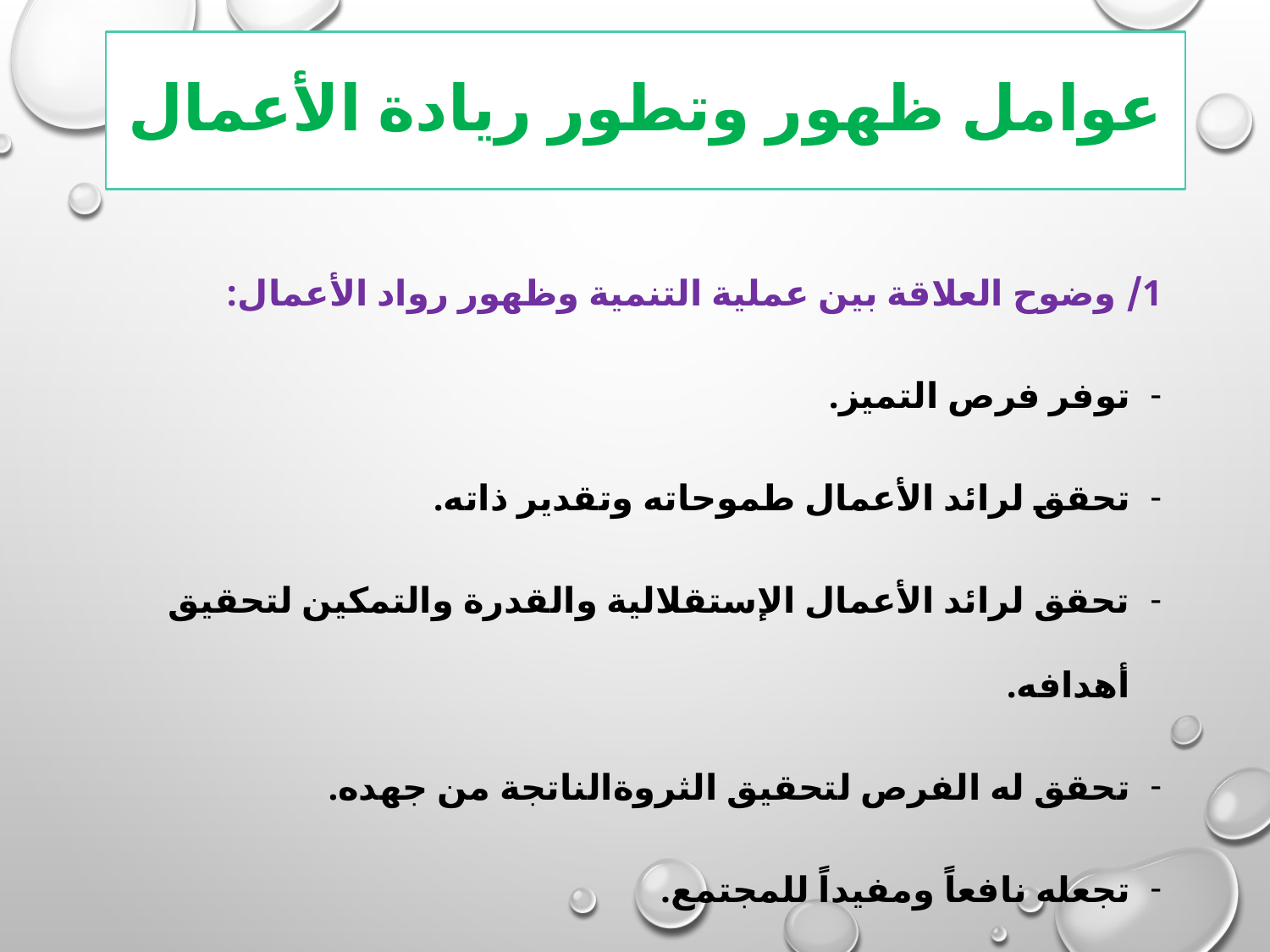

# عوامل ظهور وتطور ريادة الأعمال
1/ وضوح العلاقة بين عملية التنمية وظهور رواد الأعمال:
توفر فرص التميز.
تحقق لرائد الأعمال طموحاته وتقدير ذاته.
تحقق لرائد الأعمال الإستقلالية والقدرة والتمكين لتحقيق أهدافه.
تحقق له الفرص لتحقيق الثروةالناتجة من جهده.
تجعله نافعاً ومفيداً للمجتمع.